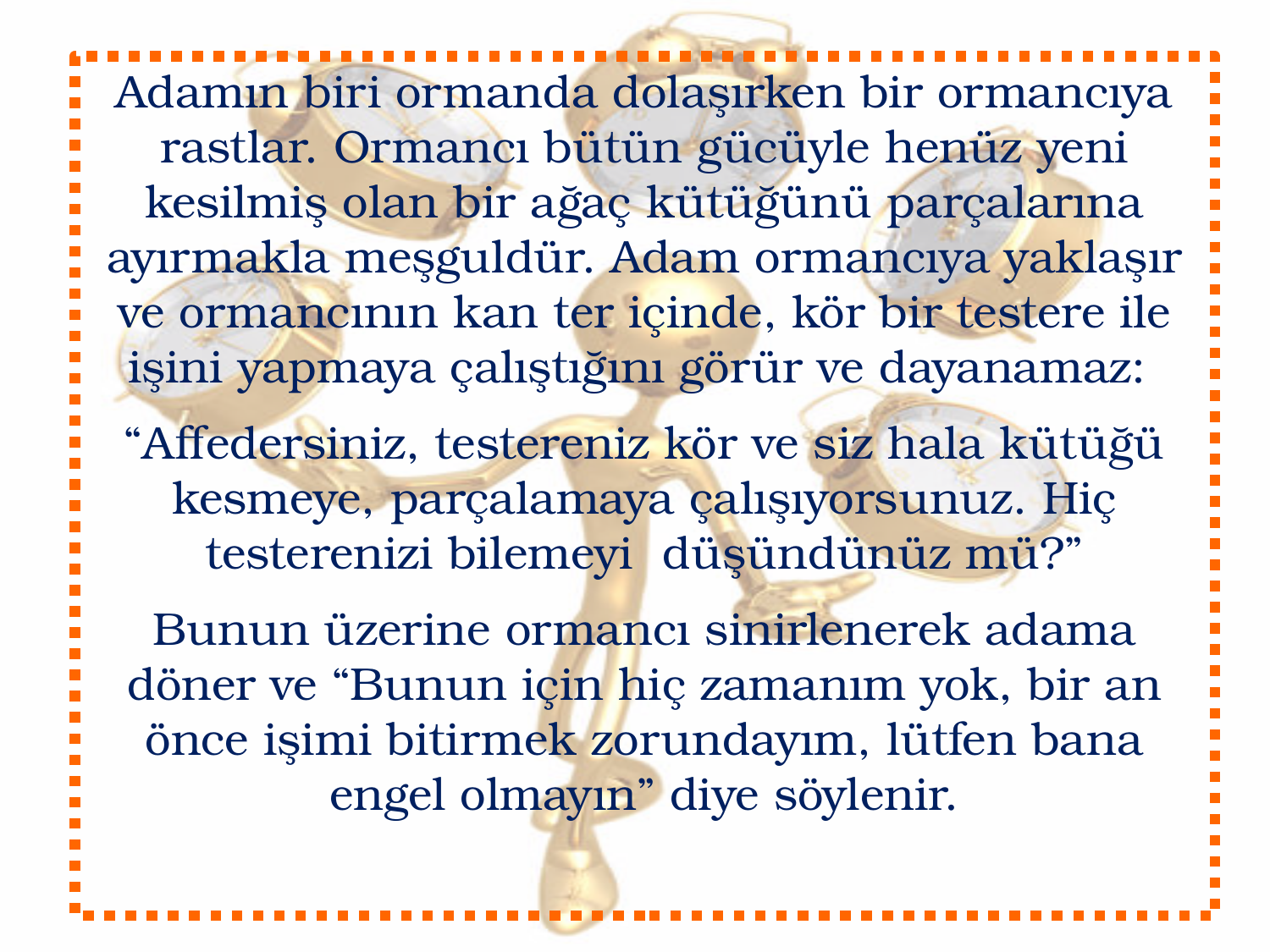

Adamın biri ormanda dolaşırken bir ormancıya rastlar. Ormancı bütün gücüyle henüz yeni kesilmiş olan bir ağaç kütüğünü parçalarına ayırmakla meşguldür. Adam ormancıya yaklaşır ve ormancının kan ter içinde, kör bir testere ile işini yapmaya çalıştığını görür ve dayanamaz:
“Affedersiniz, testereniz kör ve siz hala kütüğü kesmeye, parçalamaya çalışıyorsunuz. Hiç testerenizi bilemeyi  düşündünüz mü?”
Bunun üzerine ormancı sinirlenerek adama döner ve “Bunun için hiç zamanım yok, bir an önce işimi bitirmek zorundayım, lütfen bana engel olmayın” diye söylenir.